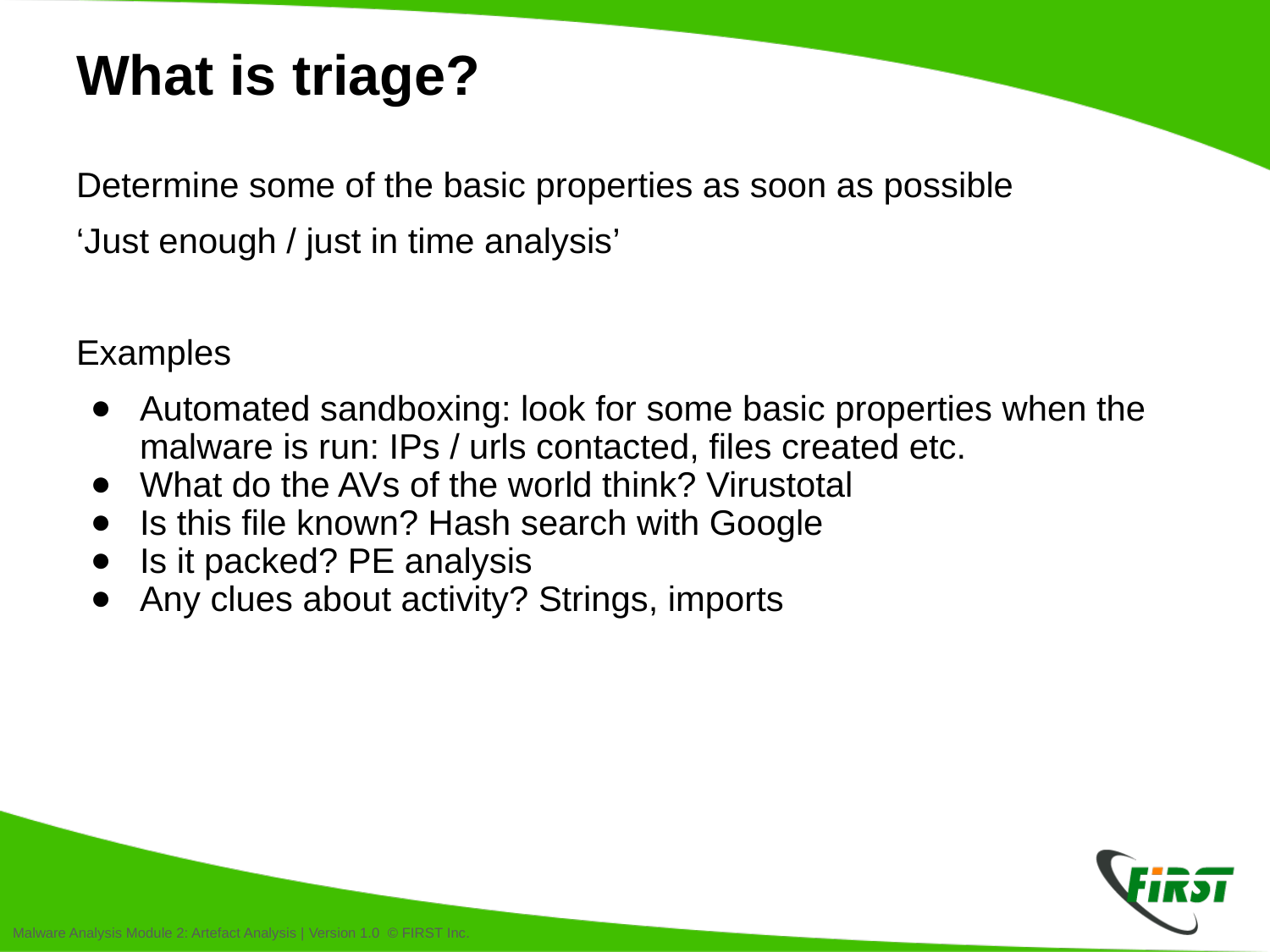

# What is triage?
Determine some of the basic properties as soon as possible
‘Just enough / just in time analysis’

Examples
Automated sandboxing: look for some basic properties when the malware is run: IPs / urls contacted, files created etc.
What do the AVs of the world think? Virustotal
Is this file known? Hash search with Google
Is it packed? PE analysis
Any clues about activity? Strings, imports